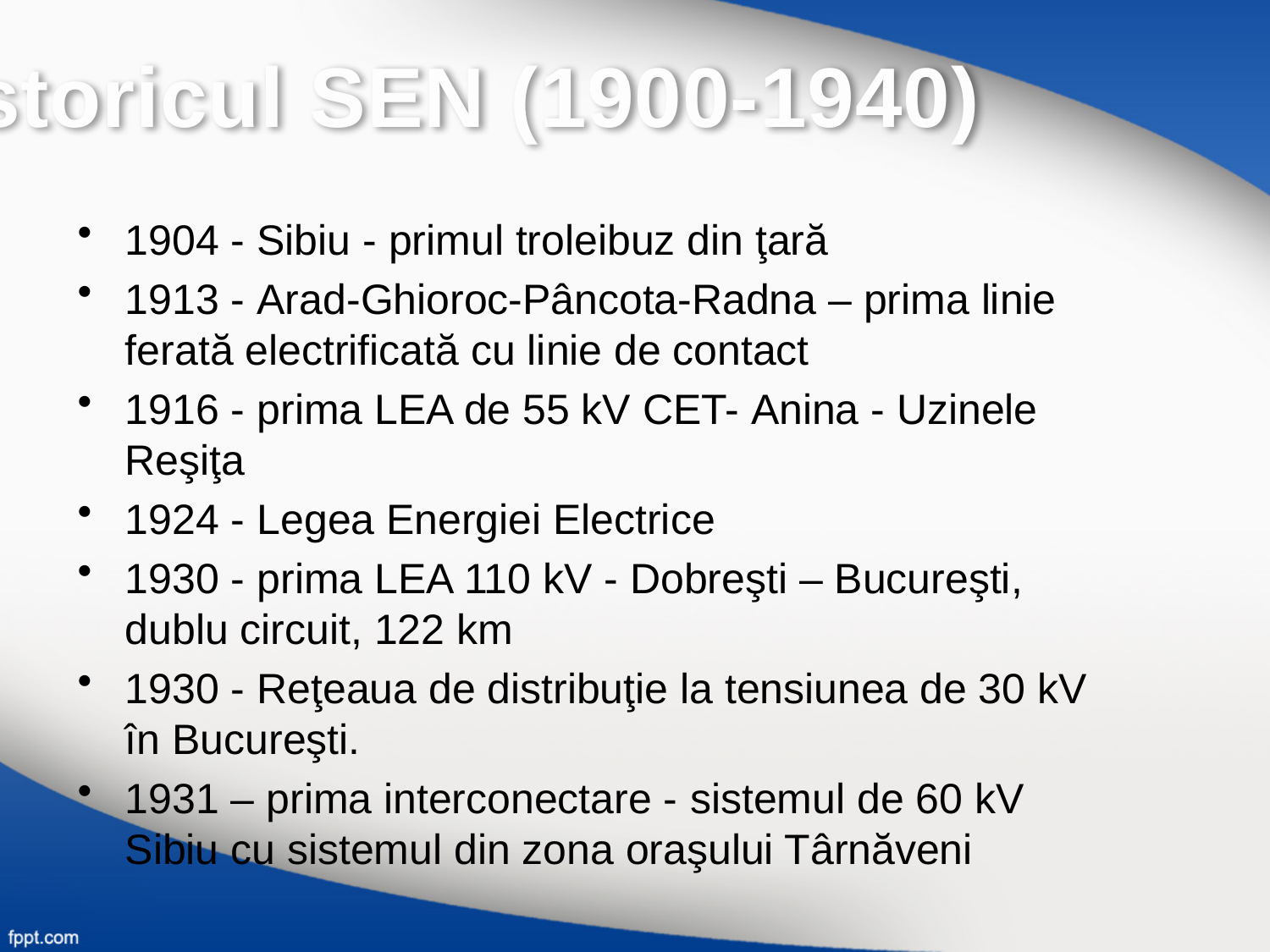

Istoricul SEN (1900-1940)
1904 - Sibiu - primul troleibuz din ţară
1913 - Arad-Ghioroc-Pâncota-Radna – prima linie ferată electrificată cu linie de contact
1916 - prima LEA de 55 kV CET- Anina - Uzinele Reşiţa
1924 - Legea Energiei Electrice
1930 - prima LEA 110 kV - Dobreşti – Bucureşti, dublu circuit, 122 km
1930 - Reţeaua de distribuţie la tensiunea de 30 kV în Bucureşti.
1931 – prima interconectare - sistemul de 60 kV Sibiu cu sistemul din zona oraşului Târnăveni